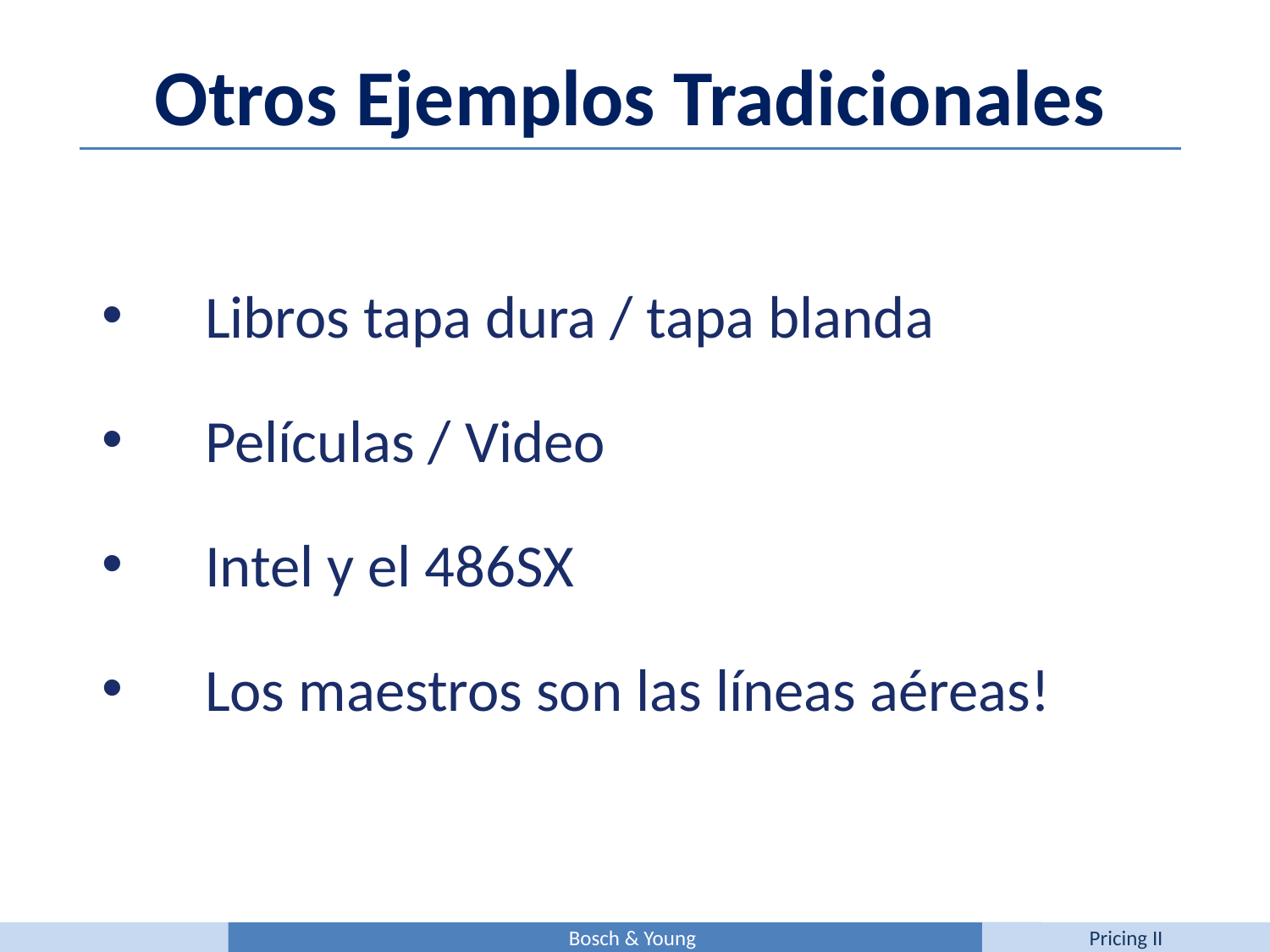

Otros Ejemplos Tradicionales
Libros tapa dura / tapa blanda

Películas / Video

Intel y el 486SX

Los maestros son las líneas aéreas!

Bosch & Young
Pricing II